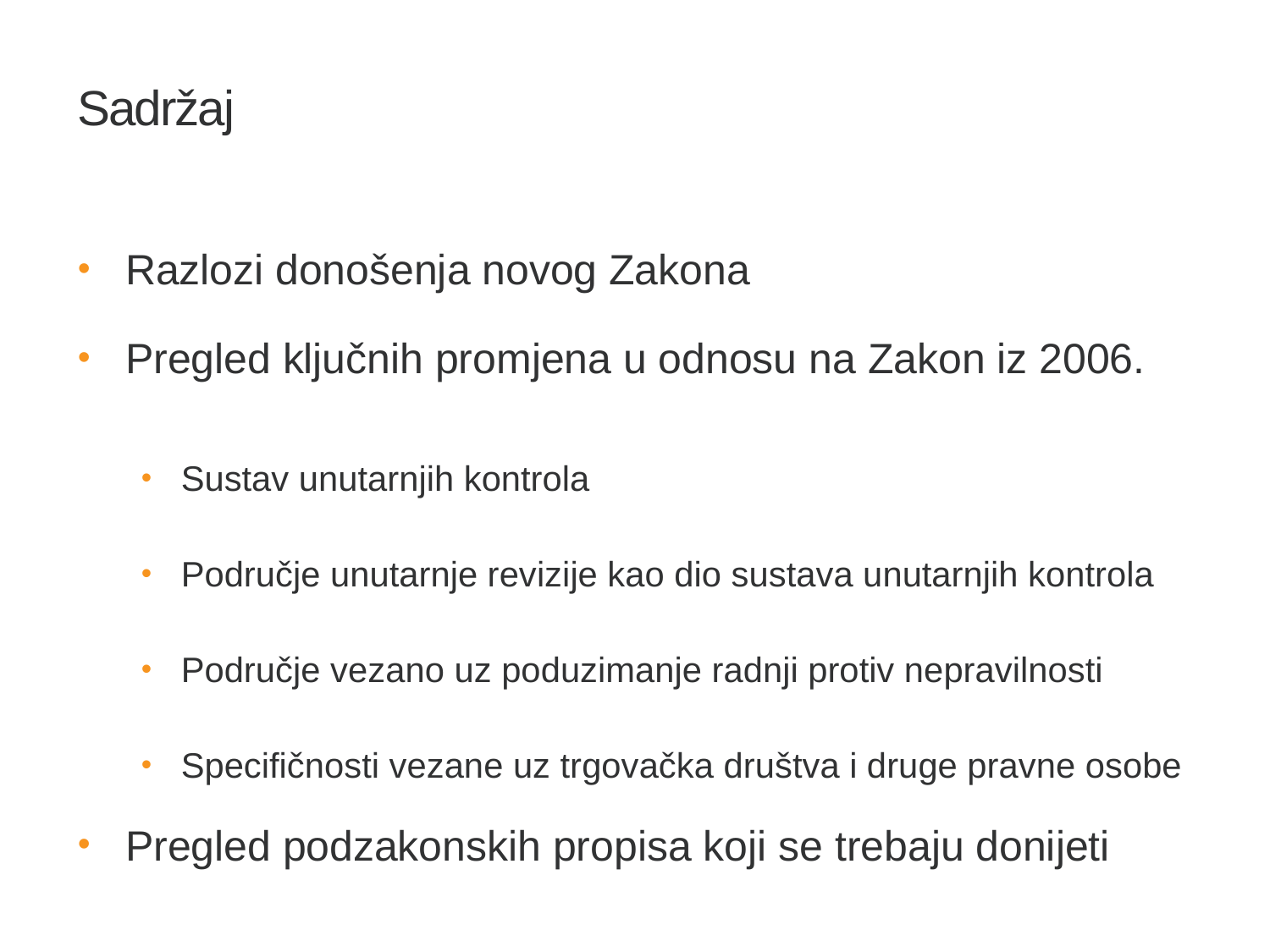

2
# Sadržaj
Razlozi donošenja novog Zakona

Pregled ključnih promjena u odnosu na Zakon iz 2006.

Sustav unutarnjih kontrola

Područje unutarnje revizije kao dio sustava unutarnjih kontrola

Područje vezano uz poduzimanje radnji protiv nepravilnosti

Specifičnosti vezane uz trgovačka društva i druge pravne osobe

Pregled podzakonskih propisa koji se trebaju donijeti